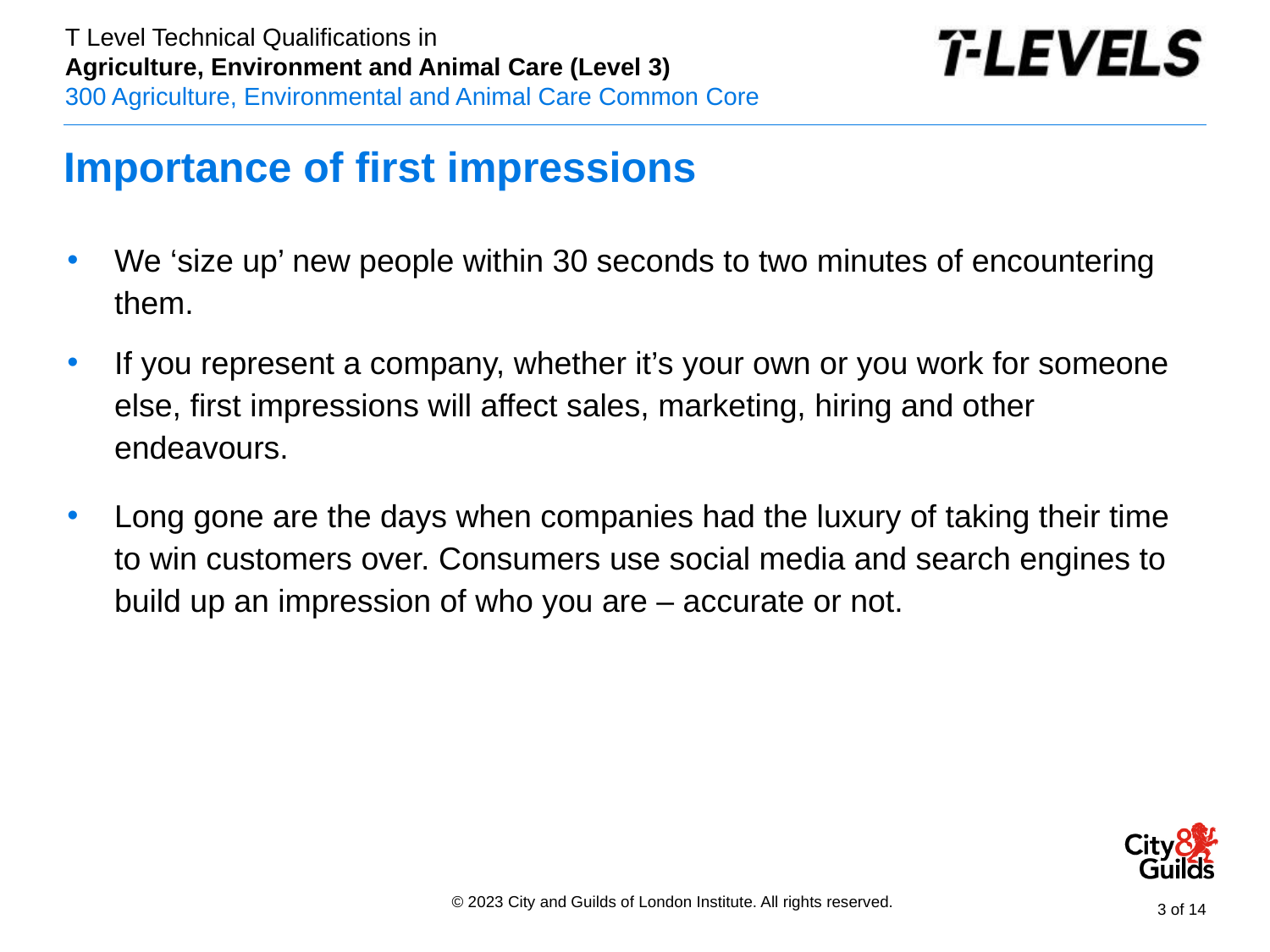

# Importance of first impressions
We ‘size up’ new people within 30 seconds to two minutes of encountering them.
If you represent a company, whether it’s your own or you work for someone else, first impressions will affect sales, marketing, hiring and other endeavours.
Long gone are the days when companies had the luxury of taking their time to win customers over. Consumers use social media and search engines to build up an impression of who you are – accurate or not.